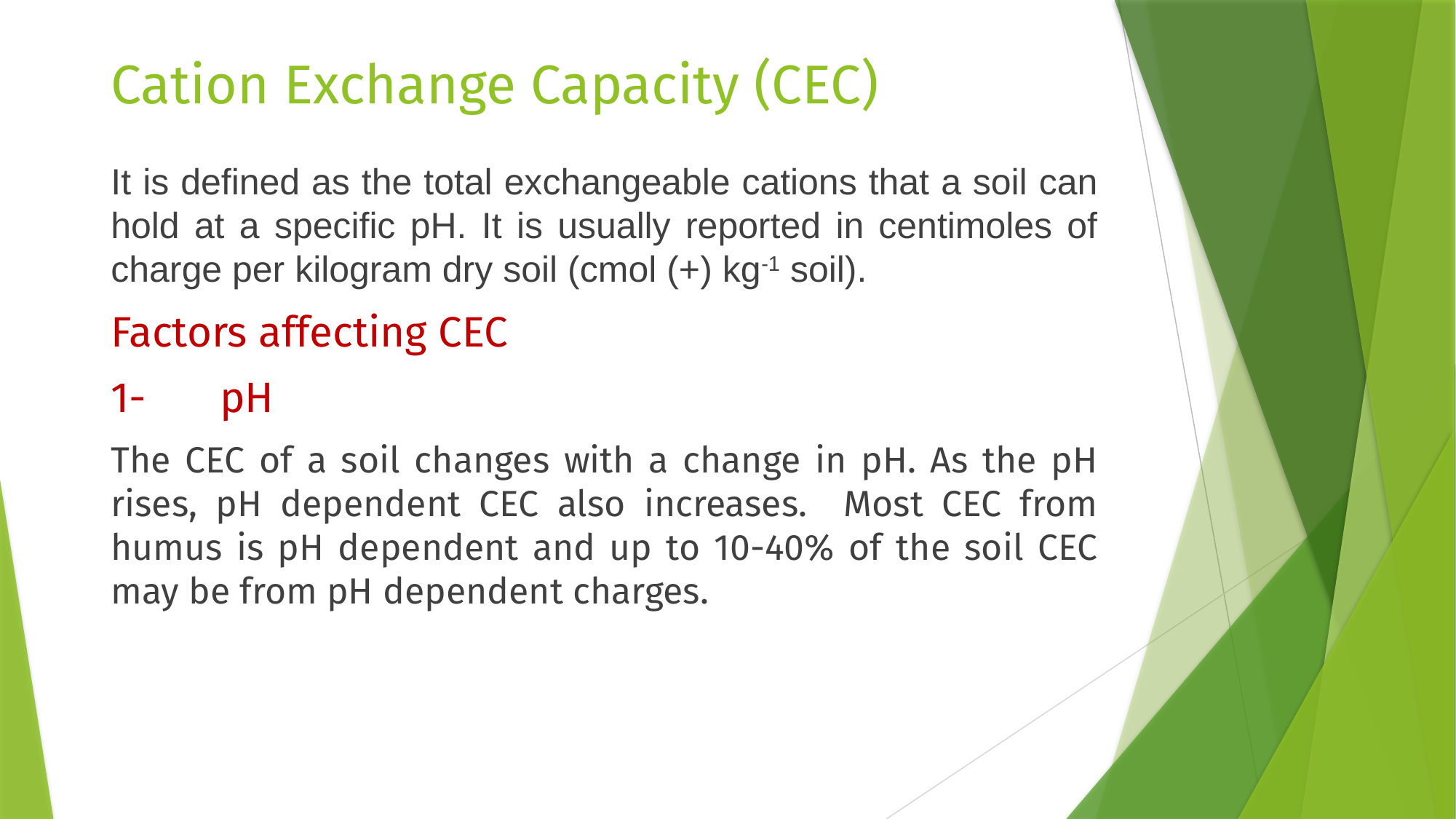

# Cation Exchange Capacity (CEC)
It is defined as the total exchangeable cations that a soil can hold at a specific pH. It is usually reported in centimoles of charge per kilogram dry soil (cmol (+) kg-1 soil).
Factors affecting CEC
1-	pH
The CEC of a soil changes with a change in pH. As the pH rises, pH dependent CEC also increases.  Most CEC from humus is pH dependent and up to 10-40% of the soil CEC may be from pH dependent charges.